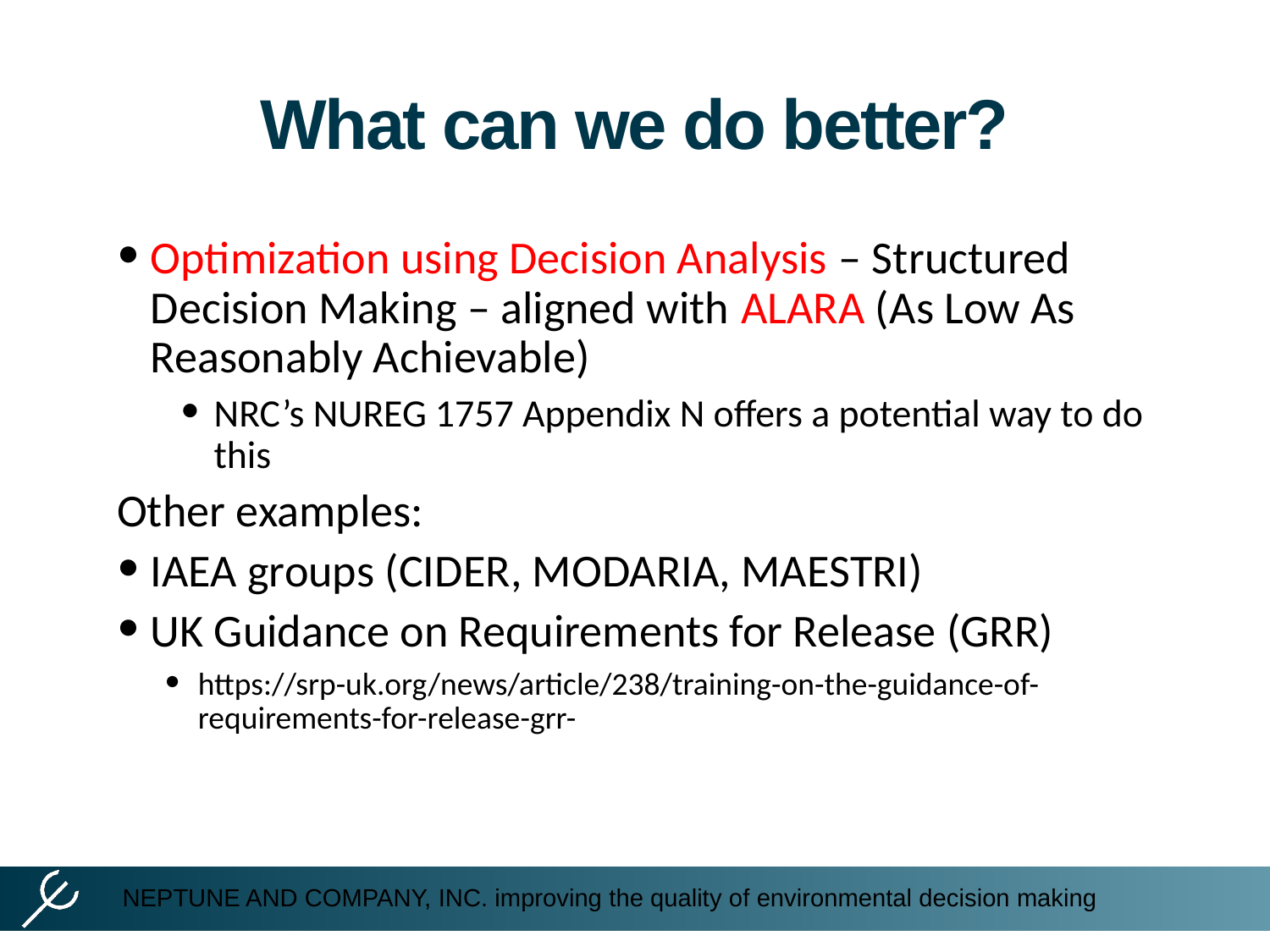

# What can we do better?
Optimization using Decision Analysis – Structured Decision Making – aligned with ALARA (As Low As Reasonably Achievable)
NRC’s NUREG 1757 Appendix N offers a potential way to do this
Other examples:
IAEA groups (CIDER, MODARIA, MAESTRI)
UK Guidance on Requirements for Release (GRR)
https://srp-uk.org/news/article/238/training-on-the-guidance-of-requirements-for-release-grr-
NEPTUNE AND COMPANY, INC. improving the quality of environmental decision making